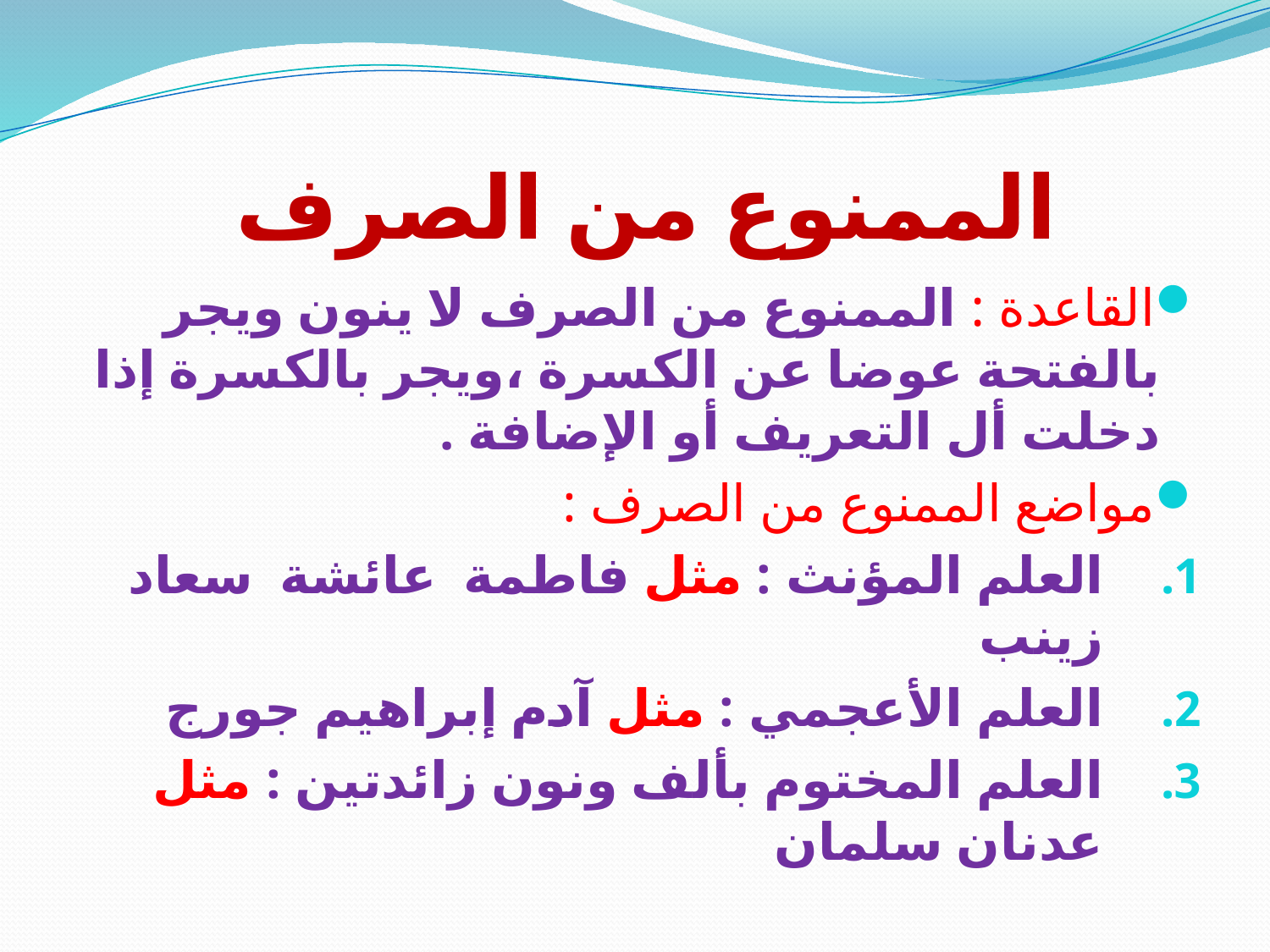

# الممنوع من الصرف
القاعدة : الممنوع من الصرف لا ينون ويجر بالفتحة عوضا عن الكسرة ،ويجر بالكسرة إذا دخلت أل التعريف أو الإضافة .
مواضع الممنوع من الصرف :
العلم المؤنث : مثل فاطمة  عائشة  سعاد  زينب
العلم الأعجمي : مثل آدم إبراهيم جورج
العلم المختوم بألف ونون زائدتين : مثل عدنان سلمان